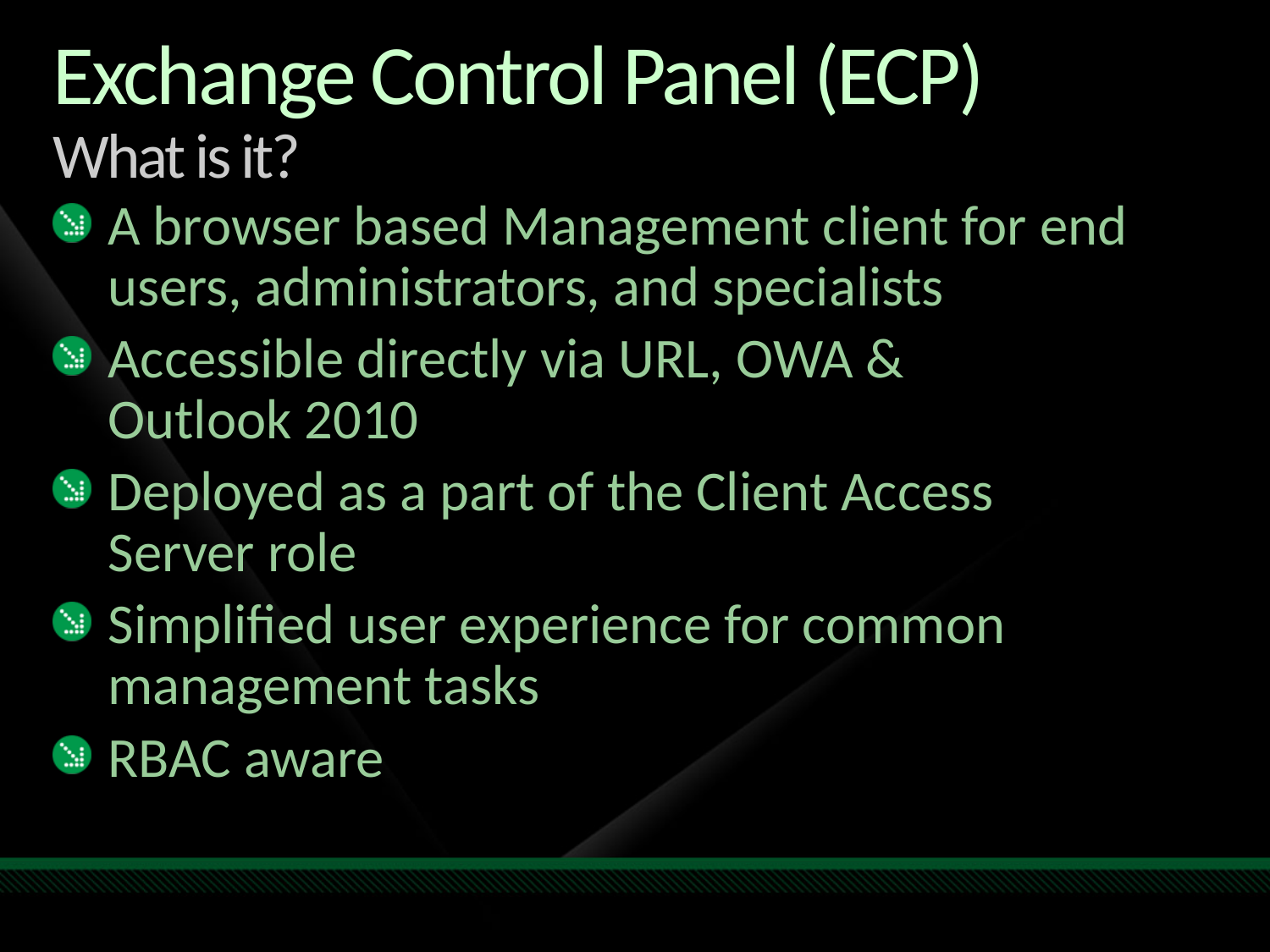

# Exchange Control Panel (ECP) What is it?
A browser based Management client for end users, administrators, and specialists
Accessible directly via URL, OWA &
Outlook 2010
Deployed as a part of the Client Access
Server role
Simplified user experience for common management tasks
RBAC aware